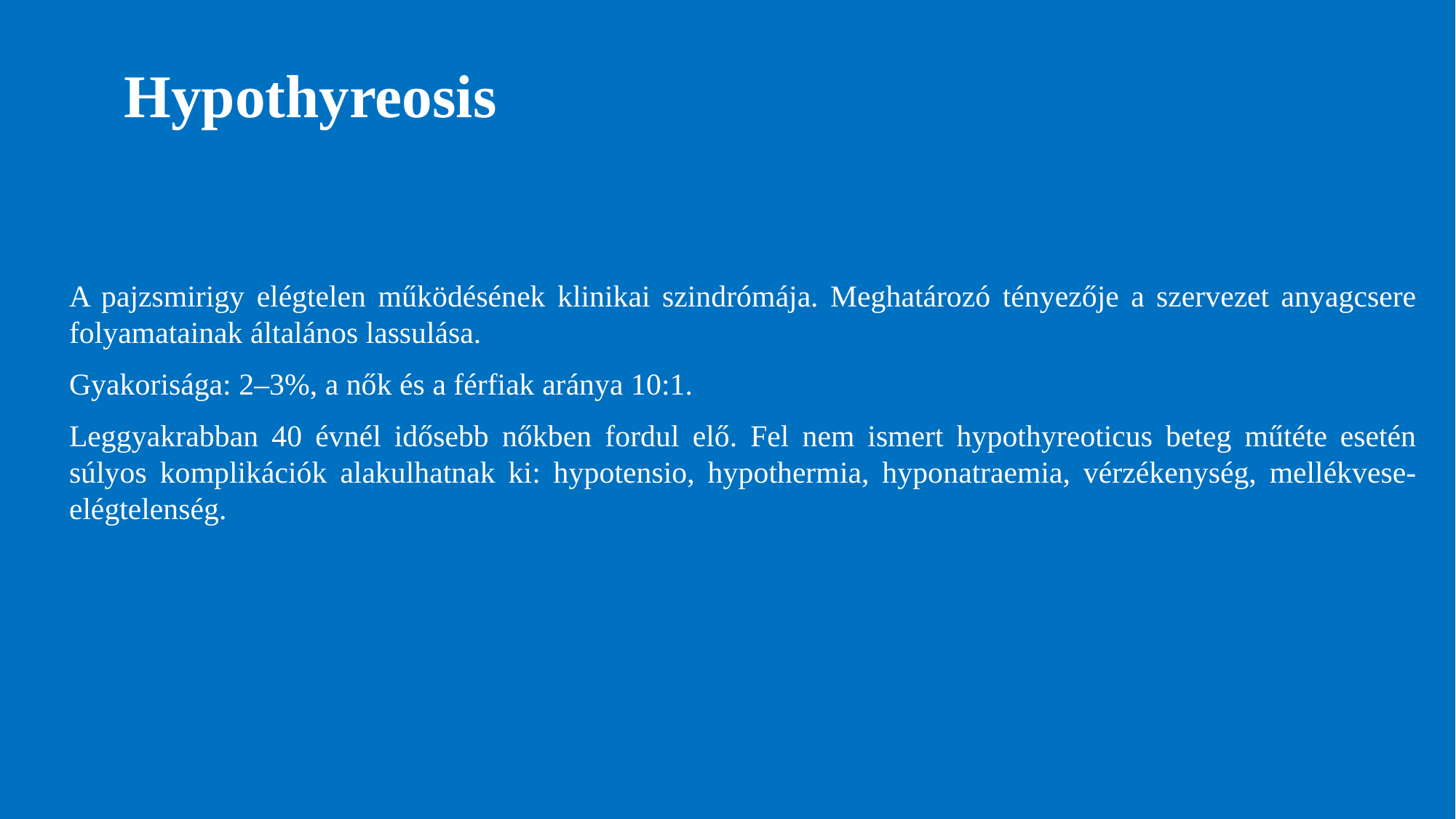

# Hypothyreosis
A pajzsmirigy elégtelen működésének klinikai szindrómája. Meghatározó tényezője a szervezet anyagcsere folyamatainak általános lassulása.
Gyakorisága: 2–3%, a nők és a férfiak aránya 10:1.
Leggyakrabban 40 évnél idősebb nőkben fordul elő. Fel nem ismert hypothyreoticus beteg műtéte esetén súlyos komplikációk alakulhatnak ki: hypotensio, hypothermia, hyponatraemia, vérzékenység, mellékvese-elégtelenség.